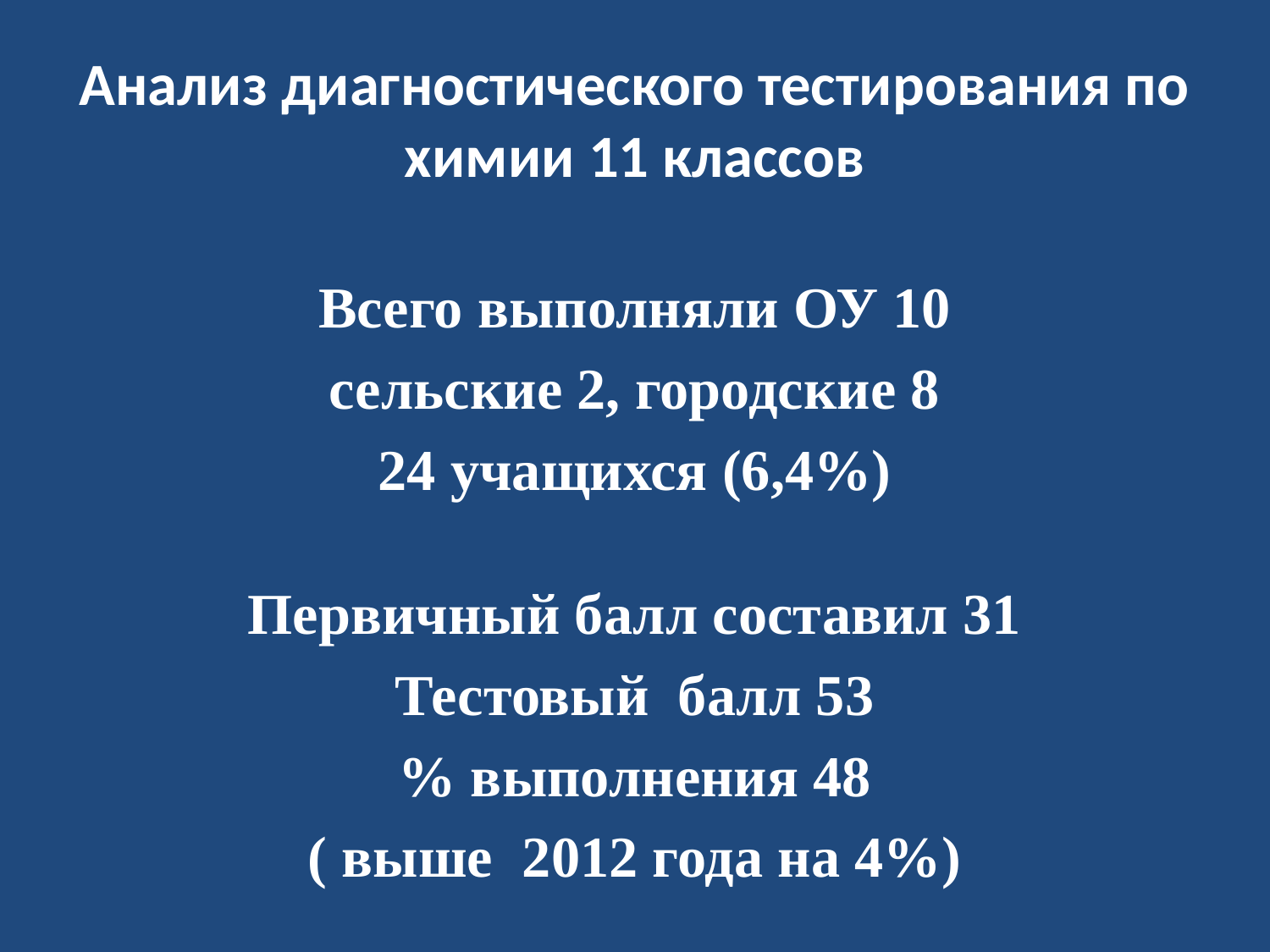

# Анализ диагностического тестирования по химии 11 классов

Всего выполняли ОУ 10
сельские 2, городские 8
24 учащихся (6,4%)

Первичный балл составил 31
Тестовый  балл 53
% выполнения 48
( выше  2012 года на 4%)